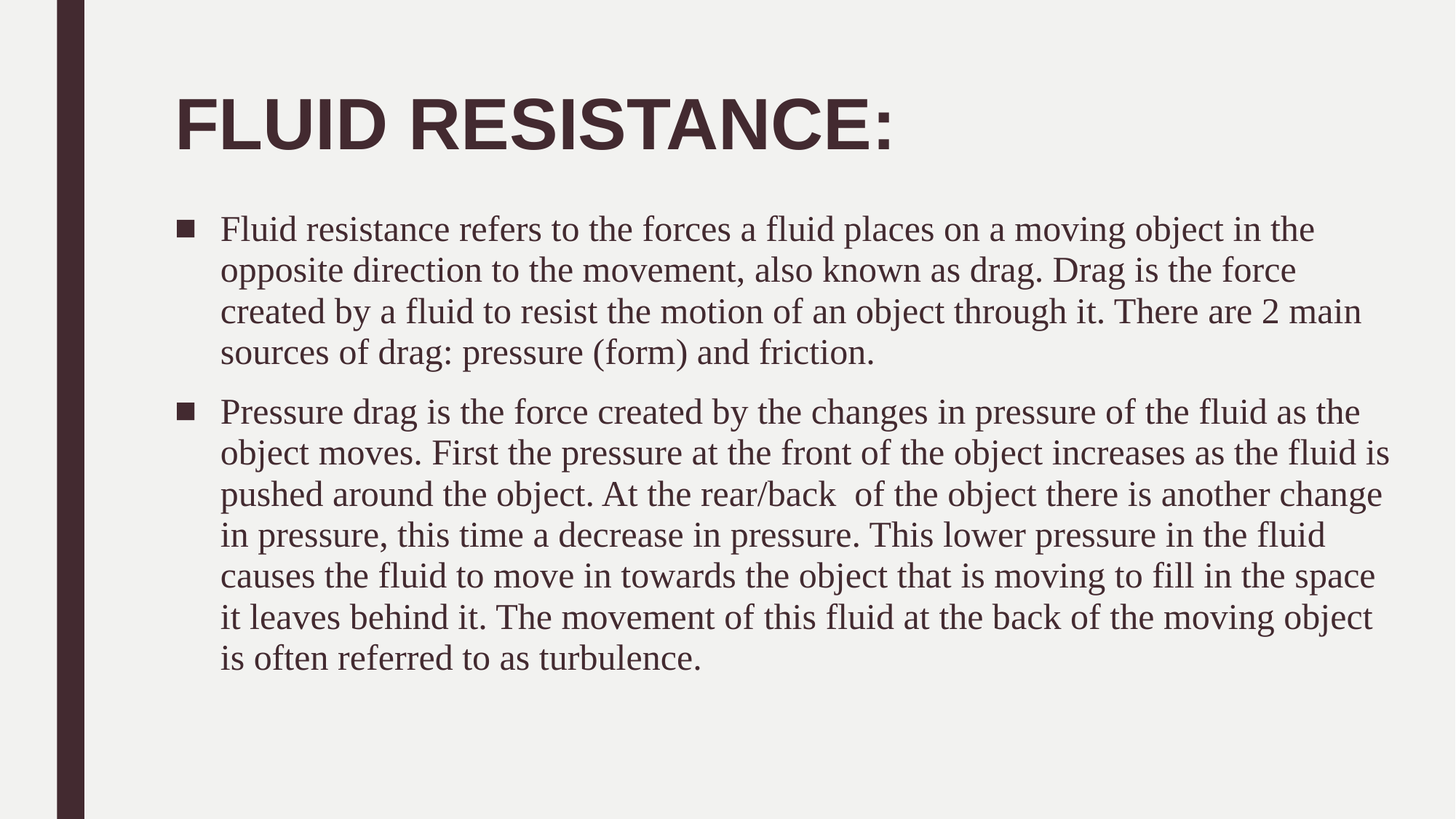

# FLUID RESISTANCE:
Fluid resistance refers to the forces a fluid places on a moving object in the opposite direction to the movement, also known as drag. Drag is the force created by a fluid to resist the motion of an object through it. There are 2 main sources of drag: pressure (form) and friction.
Pressure drag is the force created by the changes in pressure of the fluid as the object moves. First the pressure at the front of the object increases as the fluid is pushed around the object. At the rear/back  of the object there is another change in pressure, this time a decrease in pressure. This lower pressure in the fluid causes the fluid to move in towards the object that is moving to fill in the space it leaves behind it. The movement of this fluid at the back of the moving object is often referred to as turbulence.